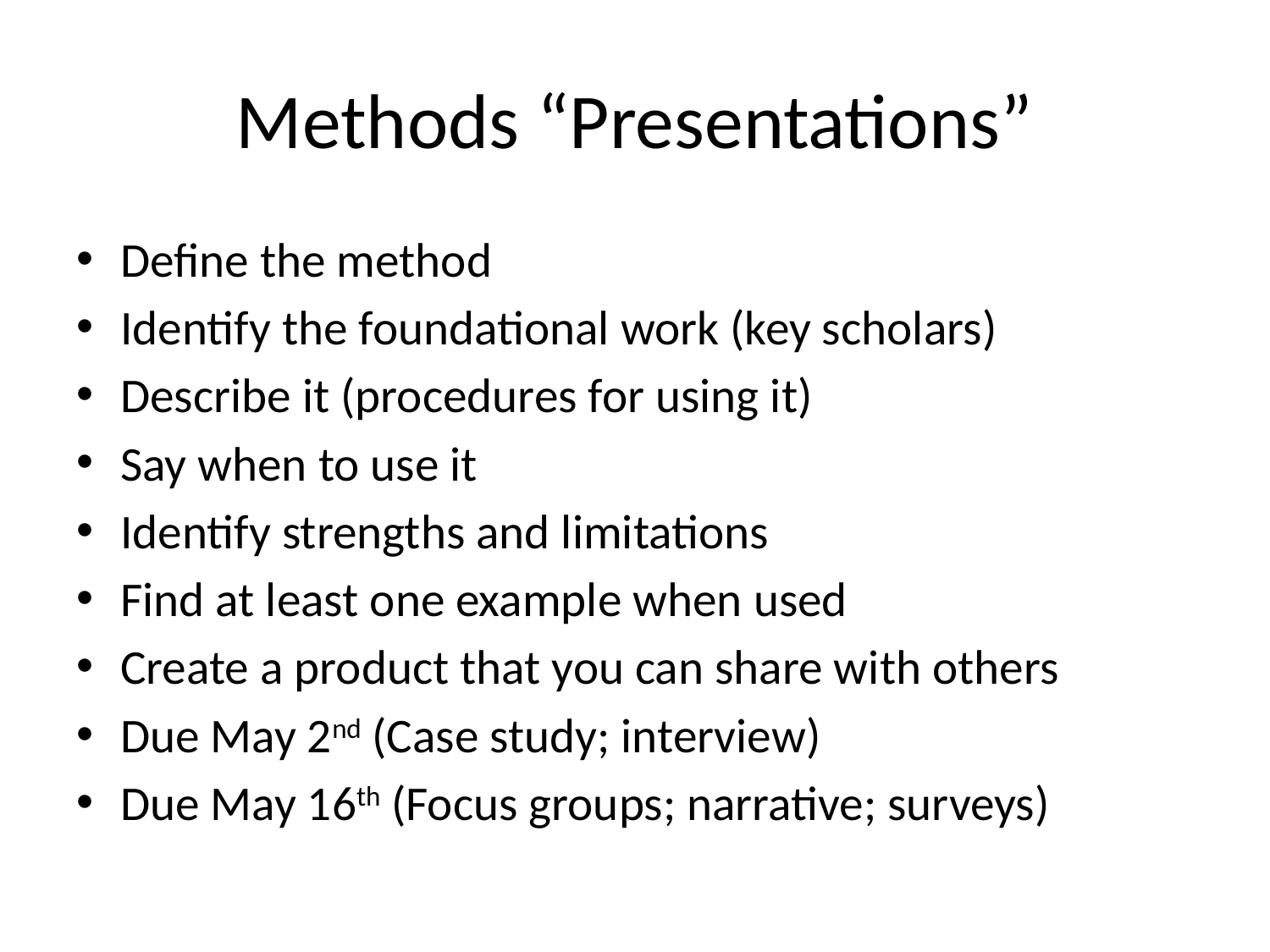

# Methods “Presentations”
Define the method
Identify the foundational work (key scholars)
Describe it (procedures for using it)
Say when to use it
Identify strengths and limitations
Find at least one example when used
Create a product that you can share with others
Due May 2nd (Case study; interview)
Due May 16th (Focus groups; narrative; surveys)